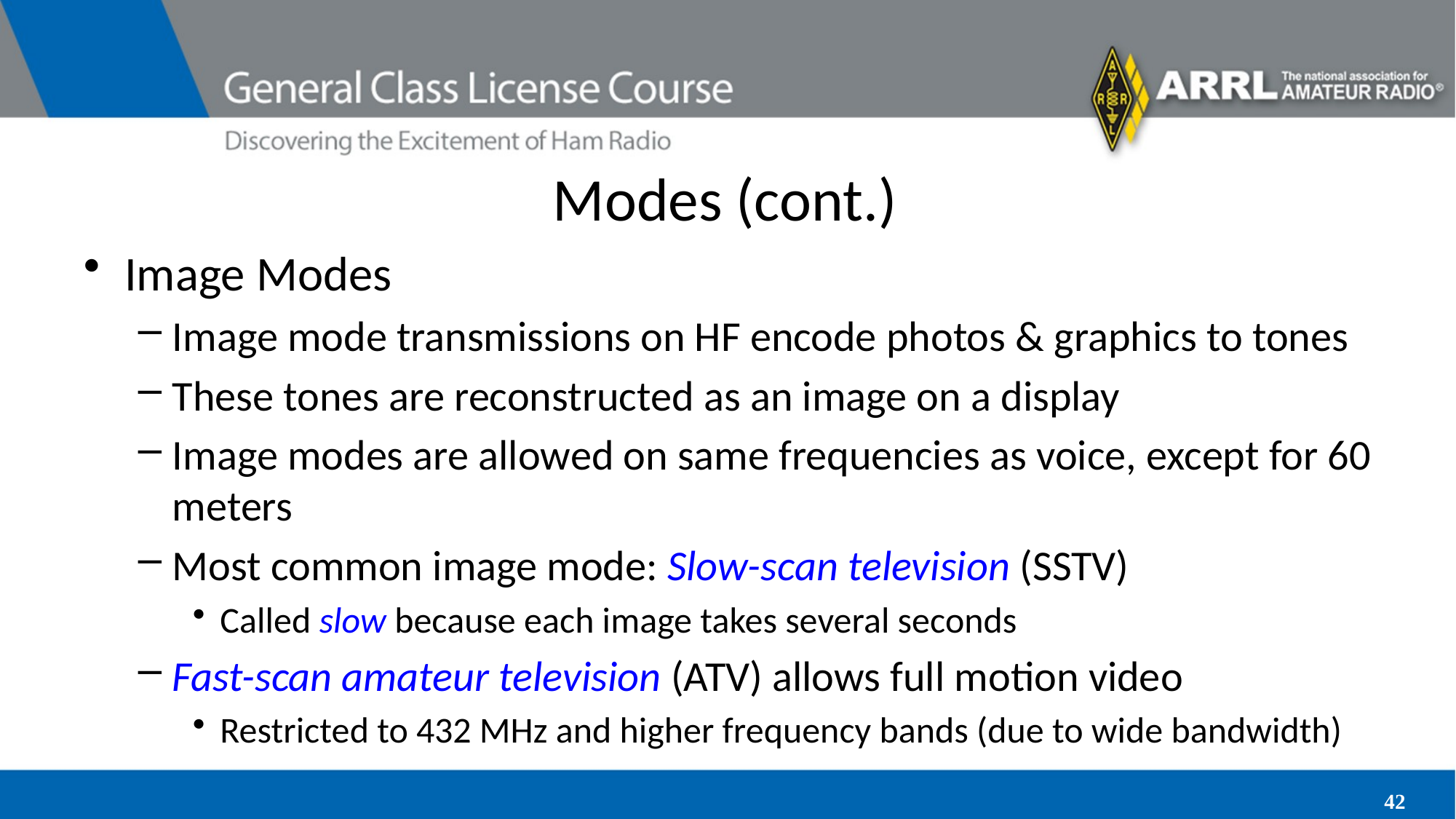

# Modes (cont.)
Image Modes
Image mode transmissions on HF encode photos & graphics to tones
These tones are reconstructed as an image on a display
Image modes are allowed on same frequencies as voice, except for 60 meters
Most common image mode: Slow-scan television (SSTV)
Called slow because each image takes several seconds
Fast-scan amateur television (ATV) allows full motion video
Restricted to 432 MHz and higher frequency bands (due to wide bandwidth)